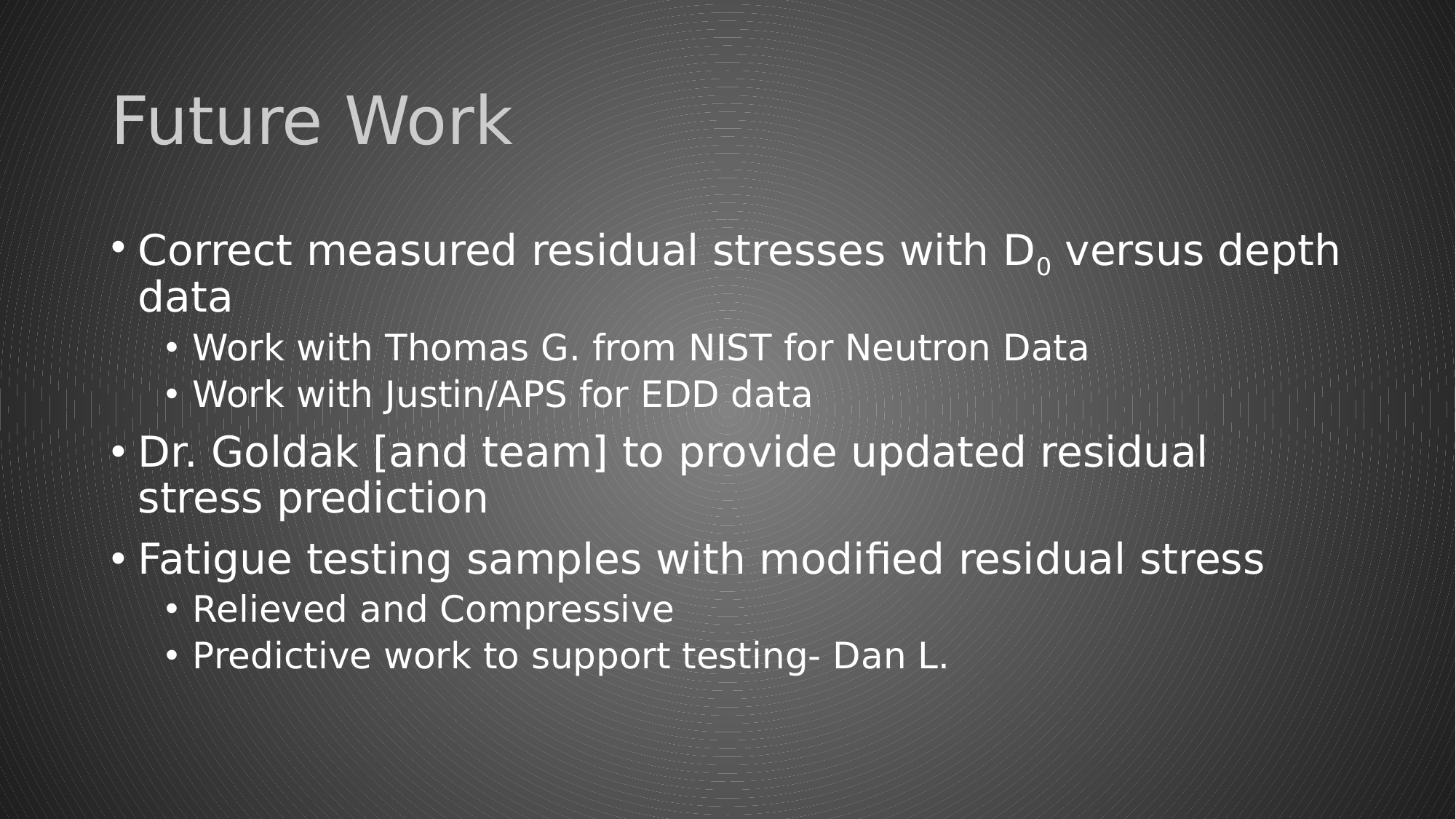

# Future Work
Correct measured residual stresses with D0 versus depth data
Work with Thomas G. from NIST for Neutron Data
Work with Justin/APS for EDD data
Dr. Goldak [and team] to provide updated residual stress prediction
Fatigue testing samples with modified residual stress
Relieved and Compressive
Predictive work to support testing- Dan L.